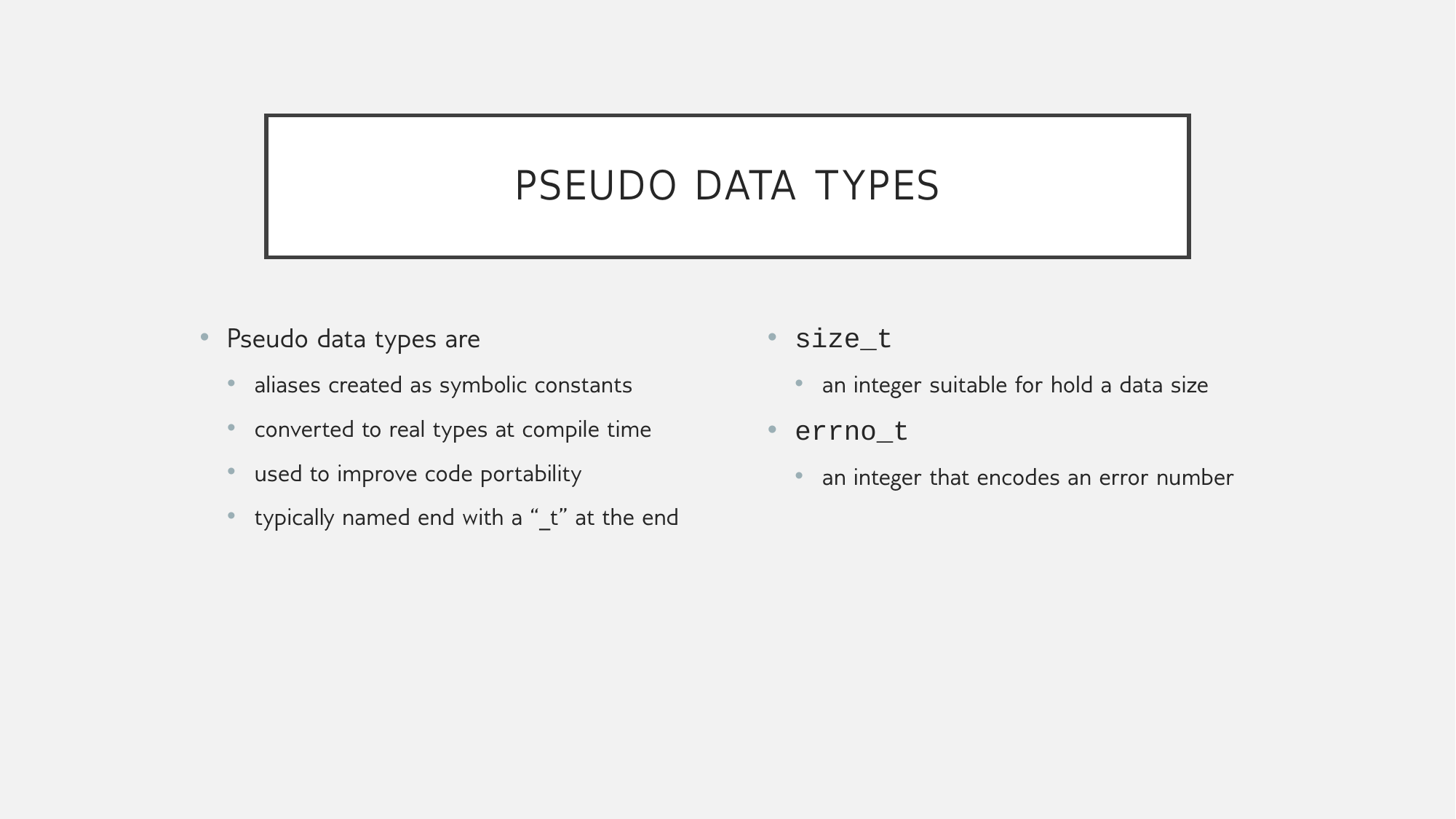

# Pseudo Data Types
Pseudo data types are
aliases created as symbolic constants
converted to real types at compile time
used to improve code portability
typically named end with a “_t” at the end
size_t
an integer suitable for hold a data size
errno_t
an integer that encodes an error number